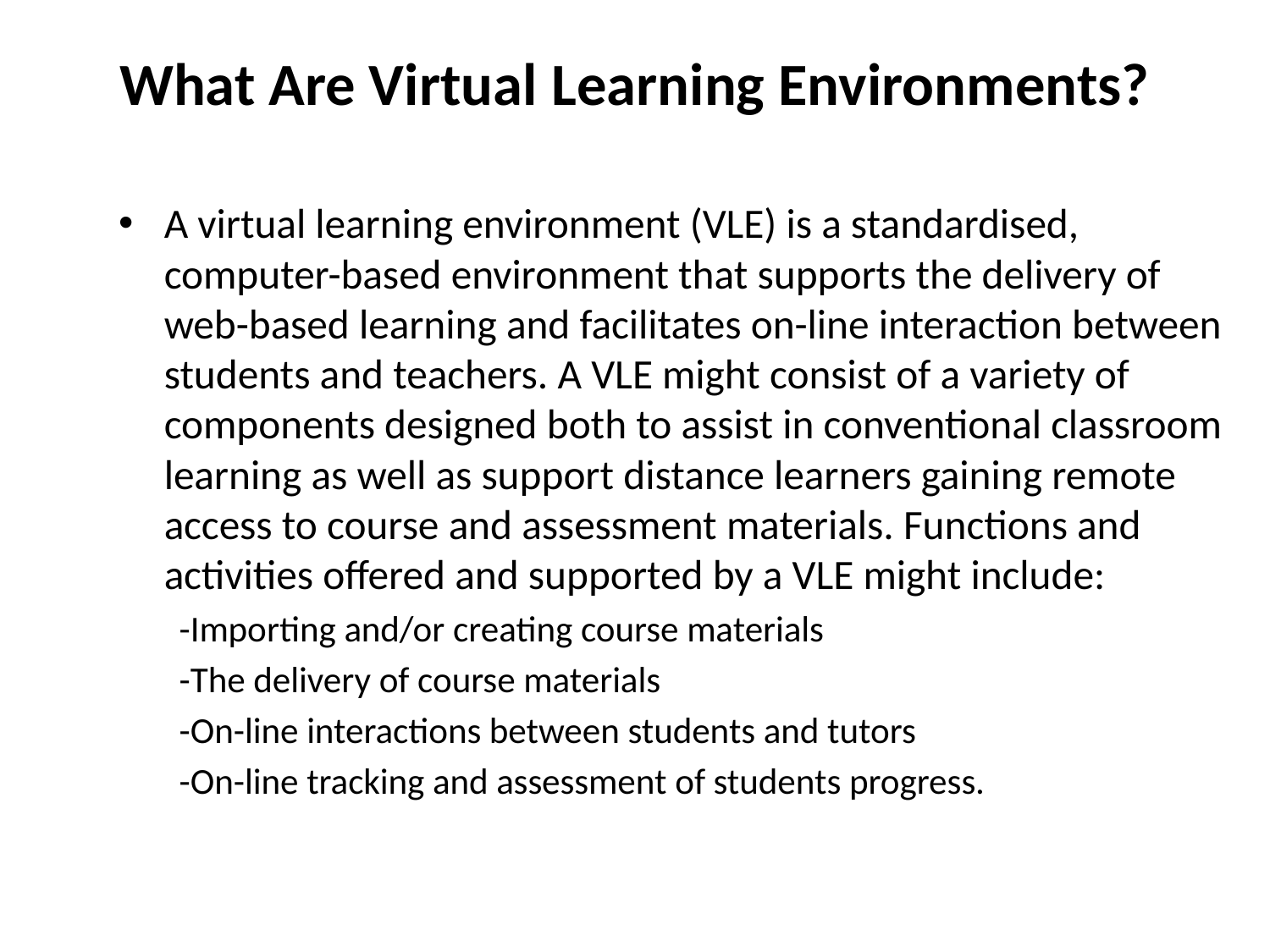

# What Are Virtual Learning Environments?
A virtual learning environment (VLE) is a standardised, computer-based environment that supports the delivery of web-based learning and facilitates on-line interaction between students and teachers. A VLE might consist of a variety of components designed both to assist in conventional classroom learning as well as support distance learners gaining remote access to course and assessment materials. Functions and activities offered and supported by a VLE might include:
-Importing and/or creating course materials
-The delivery of course materials
-On-line interactions between students and tutors
-On-line tracking and assessment of students progress.